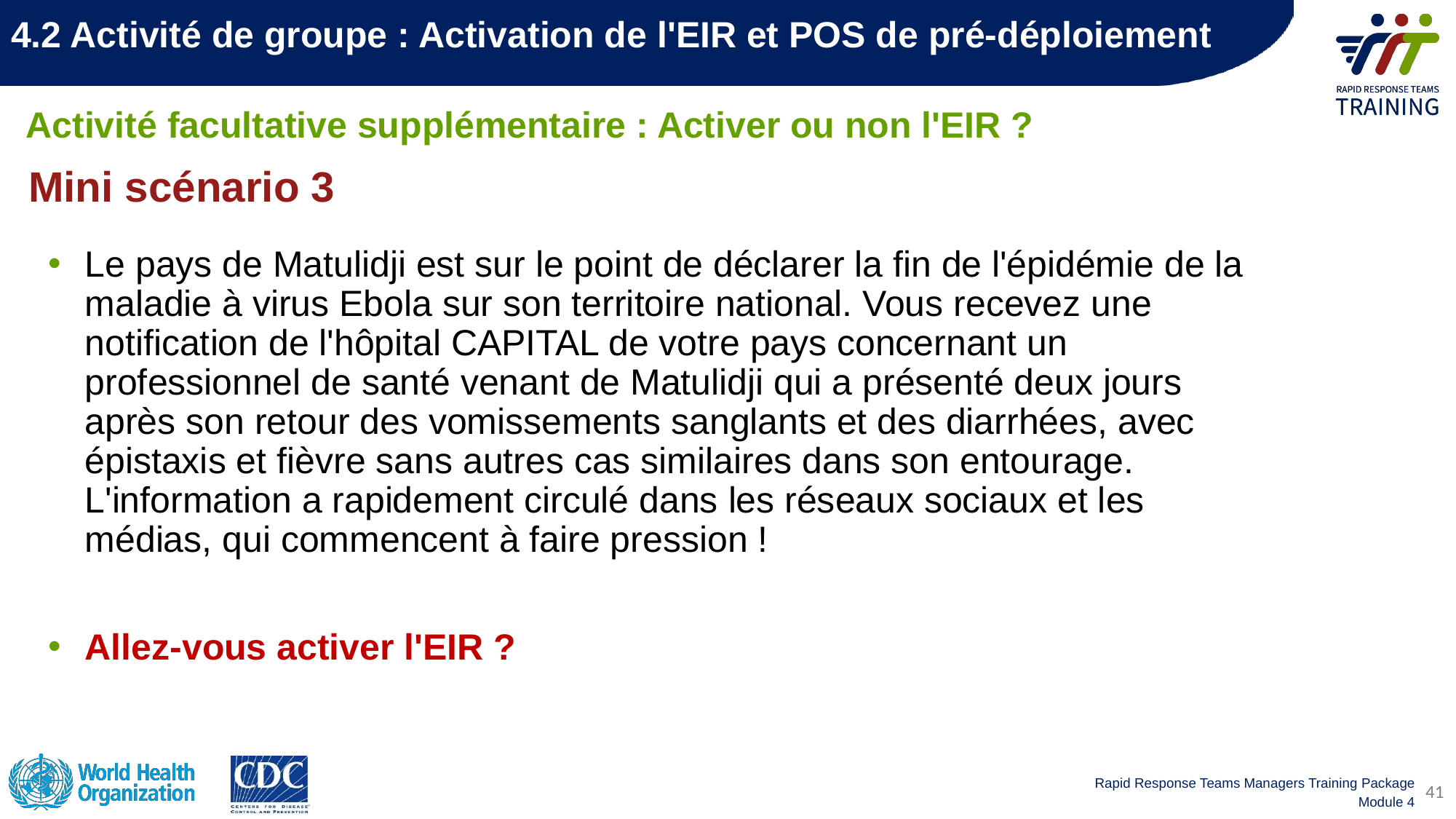

​
4.2 Activité de groupe : Activation de l'EIR et POS de pré-déploiement

# Activité facultative supplémentaire : Activer ou non l'EIR ?
Mini scénario 3
Le pays de Matulidji est sur le point de déclarer la fin de l'épidémie de la maladie à virus Ebola sur son territoire national. Vous recevez une notification de l'hôpital CAPITAL de votre pays concernant un professionnel de santé venant de Matulidji qui a présenté deux jours après son retour des vomissements sanglants et des diarrhées, avec épistaxis et fièvre sans autres cas similaires dans son entourage. L'information a rapidement circulé dans les réseaux sociaux et les médias, qui commencent à faire pression !

Allez-vous activer l'EIR ?
41